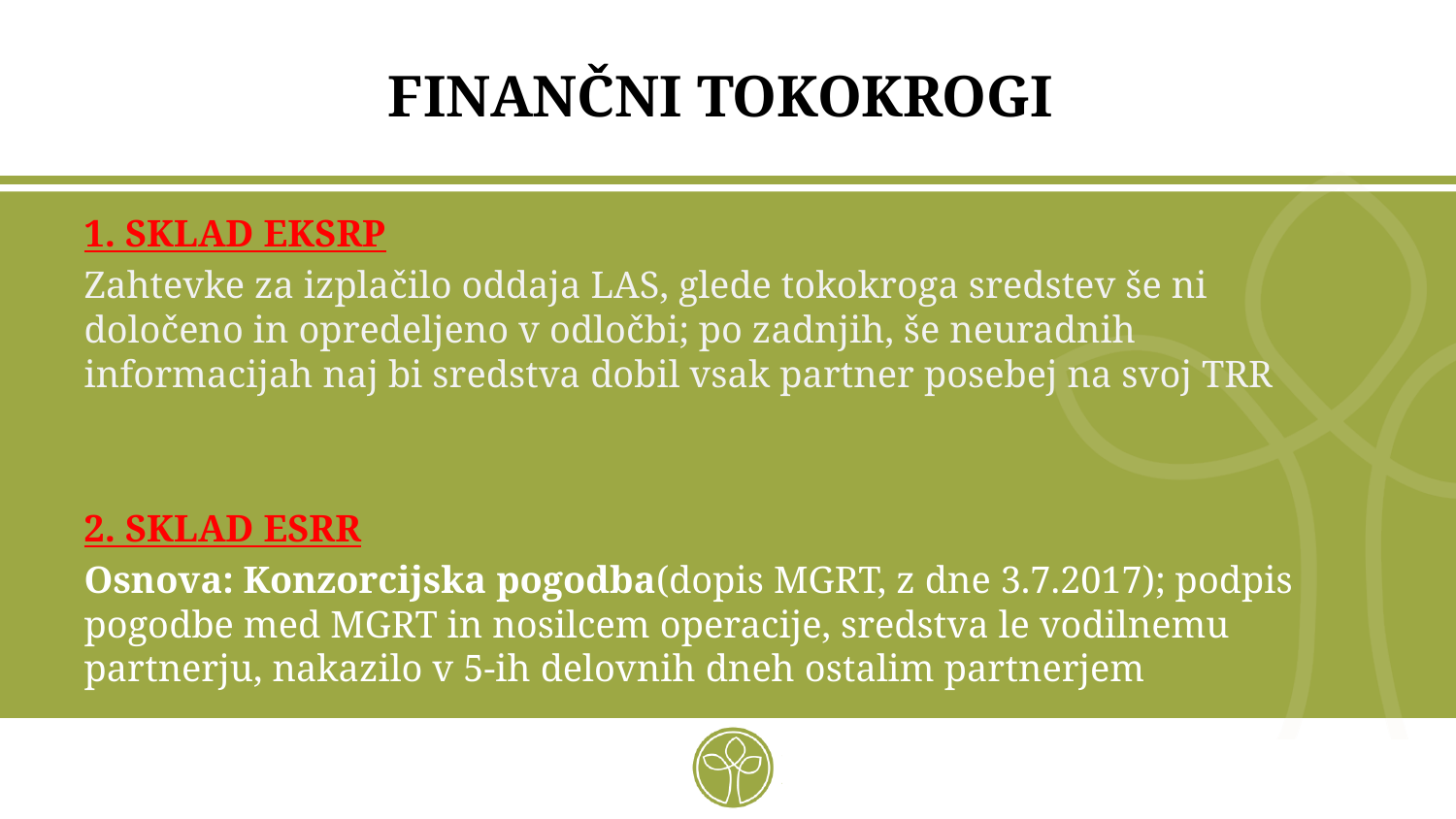

# FINANČNI TOKOKROGI
1. SKLAD EKSRP
Zahtevke za izplačilo oddaja LAS, glede tokokroga sredstev še ni določeno in opredeljeno v odločbi; po zadnjih, še neuradnih informacijah naj bi sredstva dobil vsak partner posebej na svoj TRR

2. SKLAD ESRR
Osnova: Konzorcijska pogodba(dopis MGRT, z dne 3.7.2017); podpis pogodbe med MGRT in nosilcem operacije, sredstva le vodilnemu partnerju, nakazilo v 5-ih delovnih dneh ostalim partnerjem